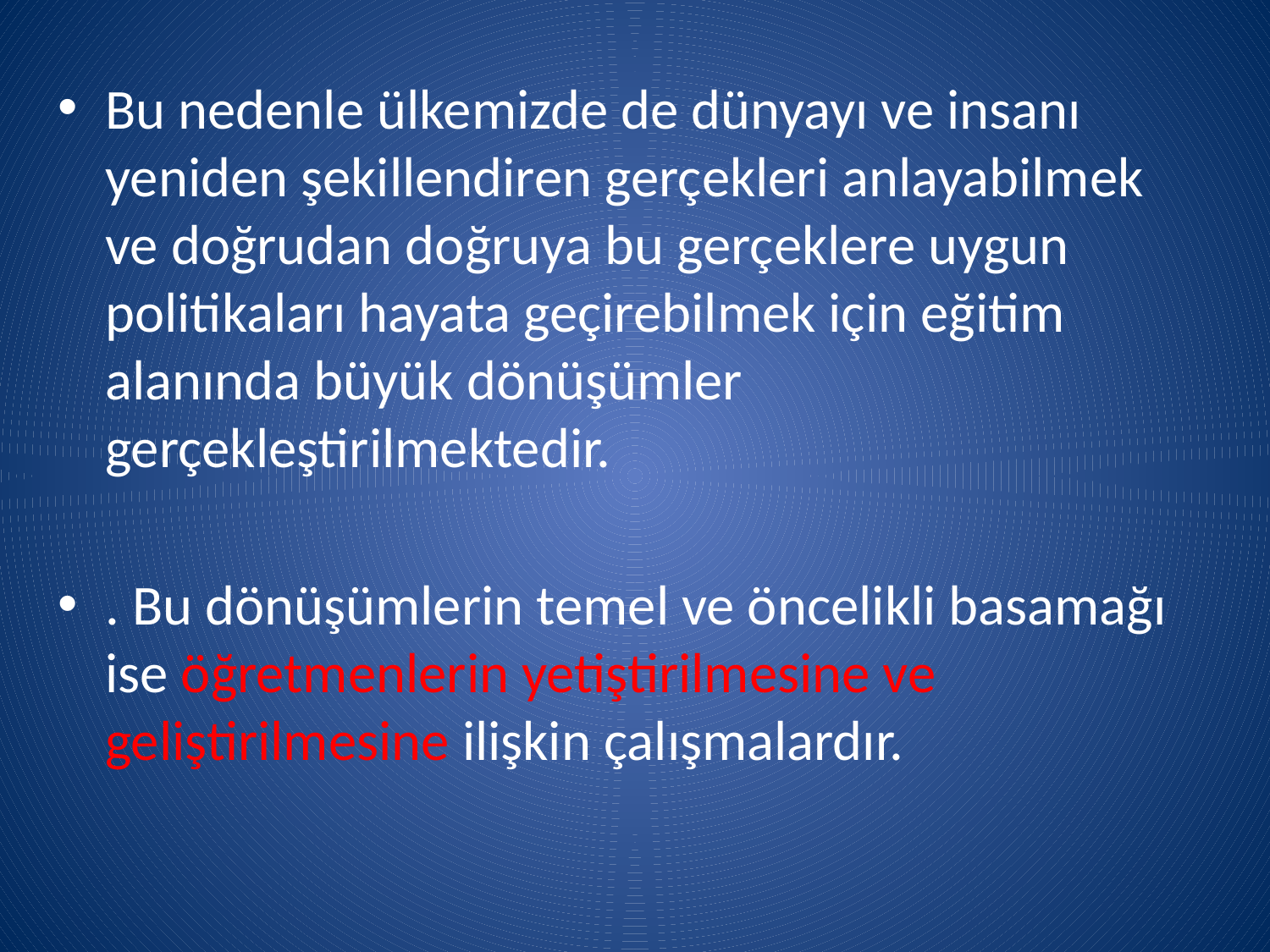

Bu nedenle ülkemizde de dünyayı ve insanı yeniden şekillendiren gerçekleri anlayabilmek ve doğrudan doğruya bu gerçeklere uygun politikaları hayata geçirebilmek için eğitim alanında büyük dönüşümler gerçekleştirilmektedir.

. Bu dönüşümlerin temel ve öncelikli basamağı ise öğretmenlerin yetiştirilmesine ve geliştirilmesine ilişkin çalışmalardır.